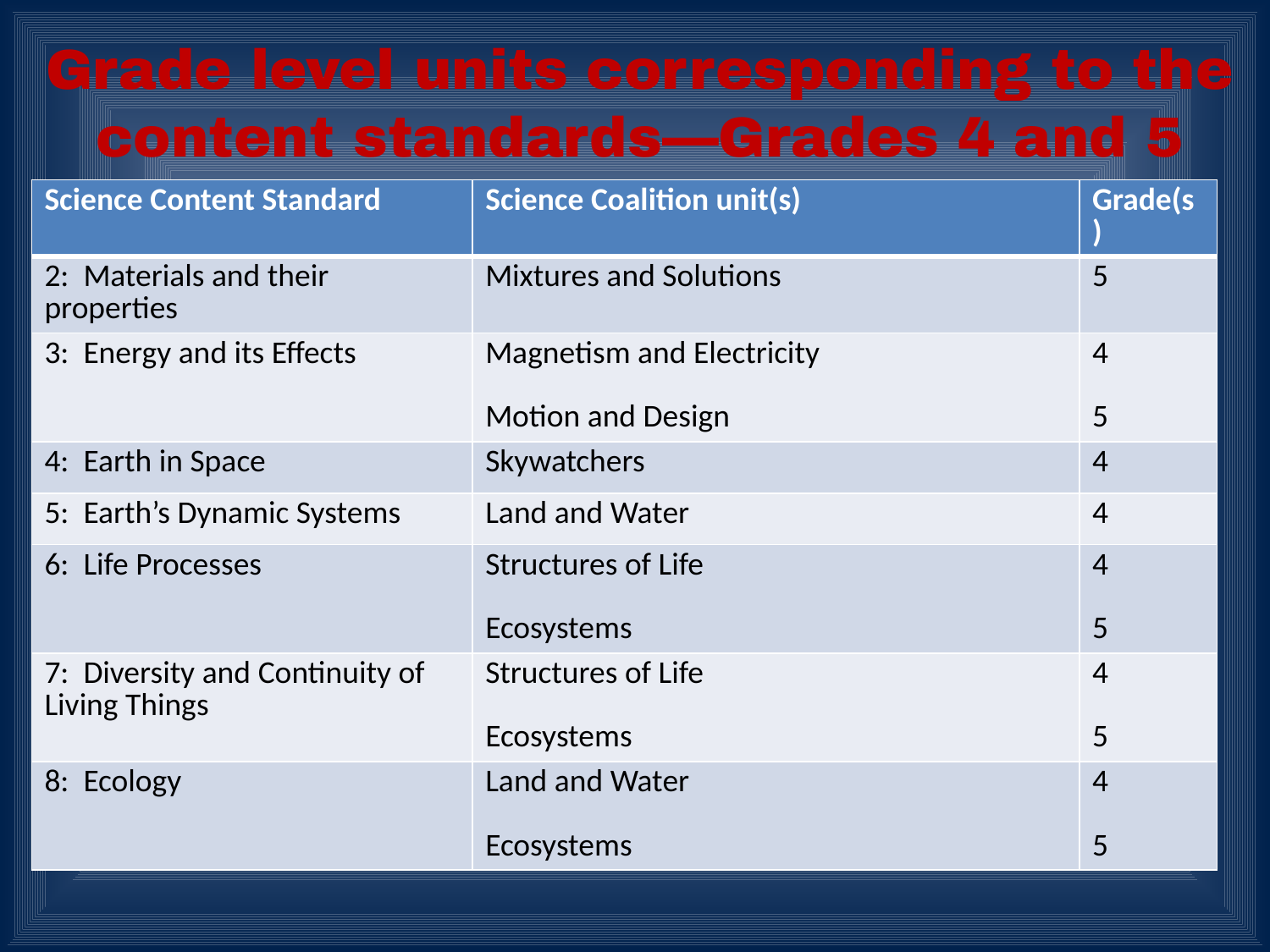

# Grade level units corresponding to the content standards—Grades 4 and 5
| Science Content Standard | Science Coalition unit(s) | Grade(s) |
| --- | --- | --- |
| 2: Materials and their properties | Mixtures and Solutions | 5 |
| 3: Energy and its Effects | Magnetism and Electricity Motion and Design | 4 5 |
| 4: Earth in Space | Skywatchers | 4 |
| 5: Earth’s Dynamic Systems | Land and Water | 4 |
| 6: Life Processes | Structures of Life Ecosystems | 4 5 |
| 7: Diversity and Continuity of Living Things | Structures of Life Ecosystems | 4 5 |
| 8: Ecology | Land and Water Ecosystems | 4 5 |